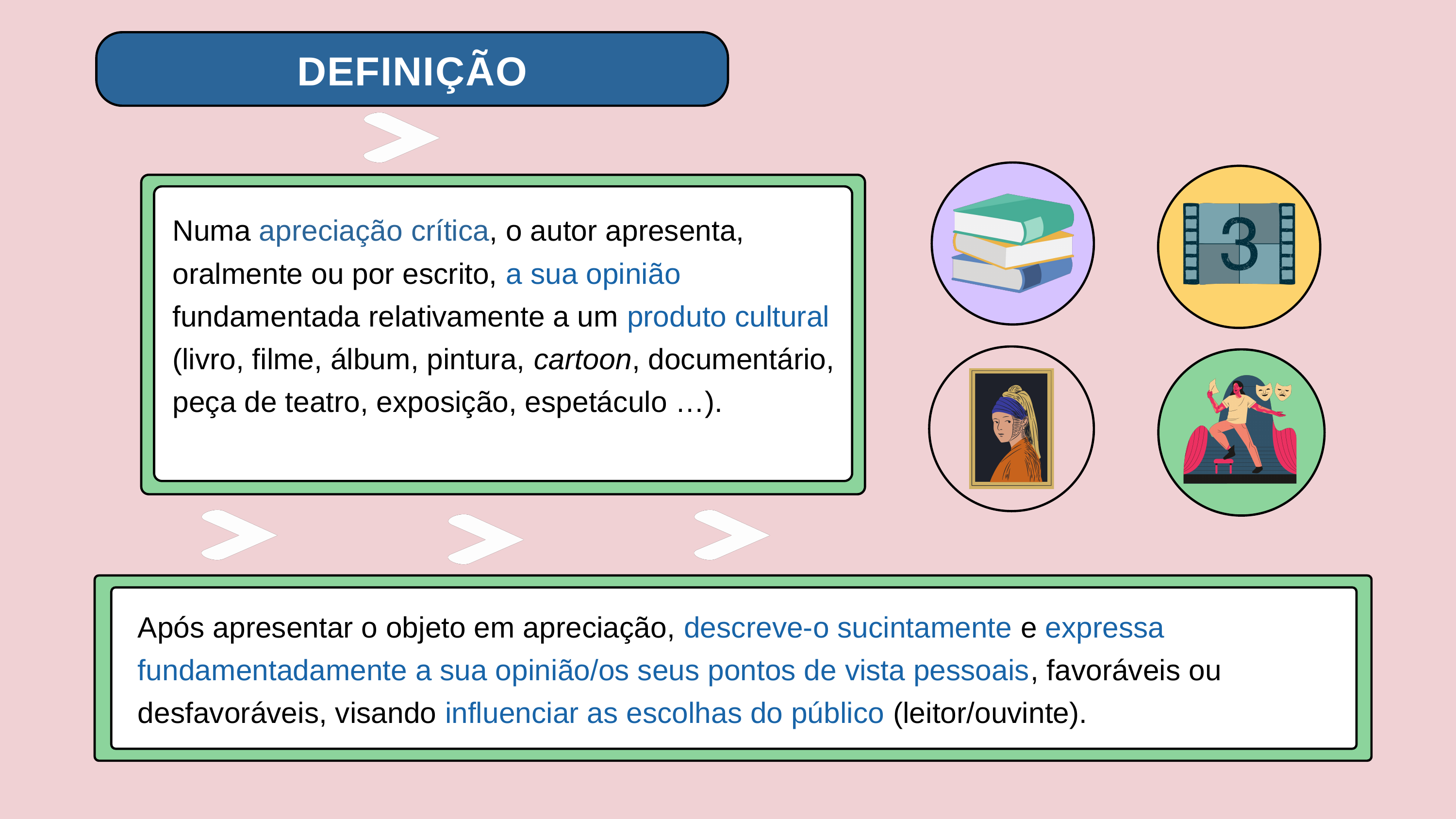

DEFINIÇÃO

Numa apreciação crítica, o autor apresenta, oralmente ou por escrito, a sua opinião fundamentada relativamente a um produto cultural (livro, filme, álbum, pintura, cartoon, documentário, peça de teatro, exposição, espetáculo …).

Após apresentar o objeto em apreciação, descreve-o sucintamente e expressa fundamentadamente a sua opinião/os seus pontos de vista pessoais, favoráveis ou desfavoráveis, visando influenciar as escolhas do público (leitor/ouvinte).